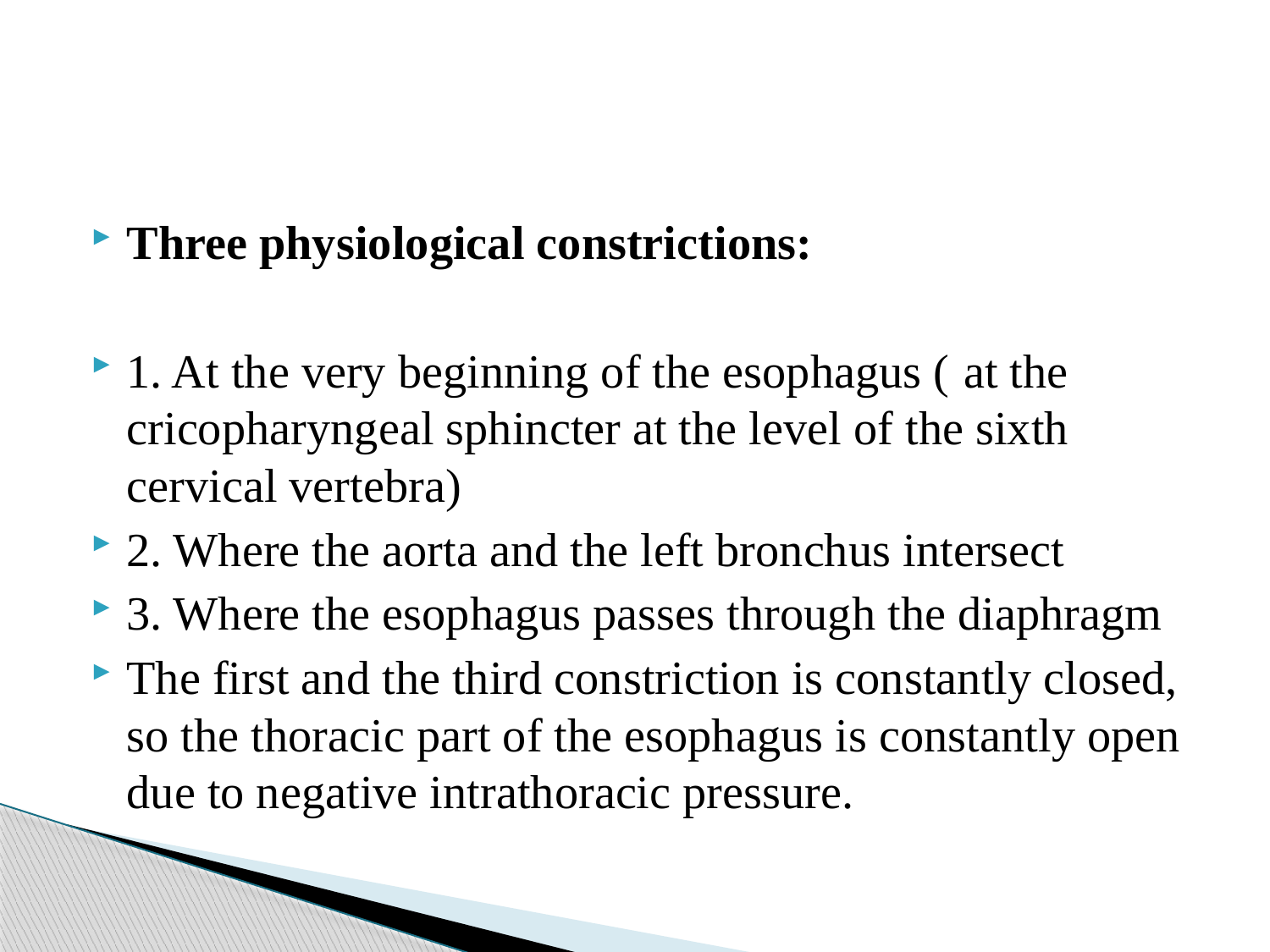

#
Three physiological constrictions:

1. At the very beginning of the esophagus ( at the cricopharyngeal sphincter at the level of the sixth cervical vertebra)
2. Where the aorta and the left bronchus intersect
3. Where the esophagus passes through the diaphragm
The first and the third constriction is constantly closed, so the thoracic part of the esophagus is constantly open due to negative intrathoracic pressure.